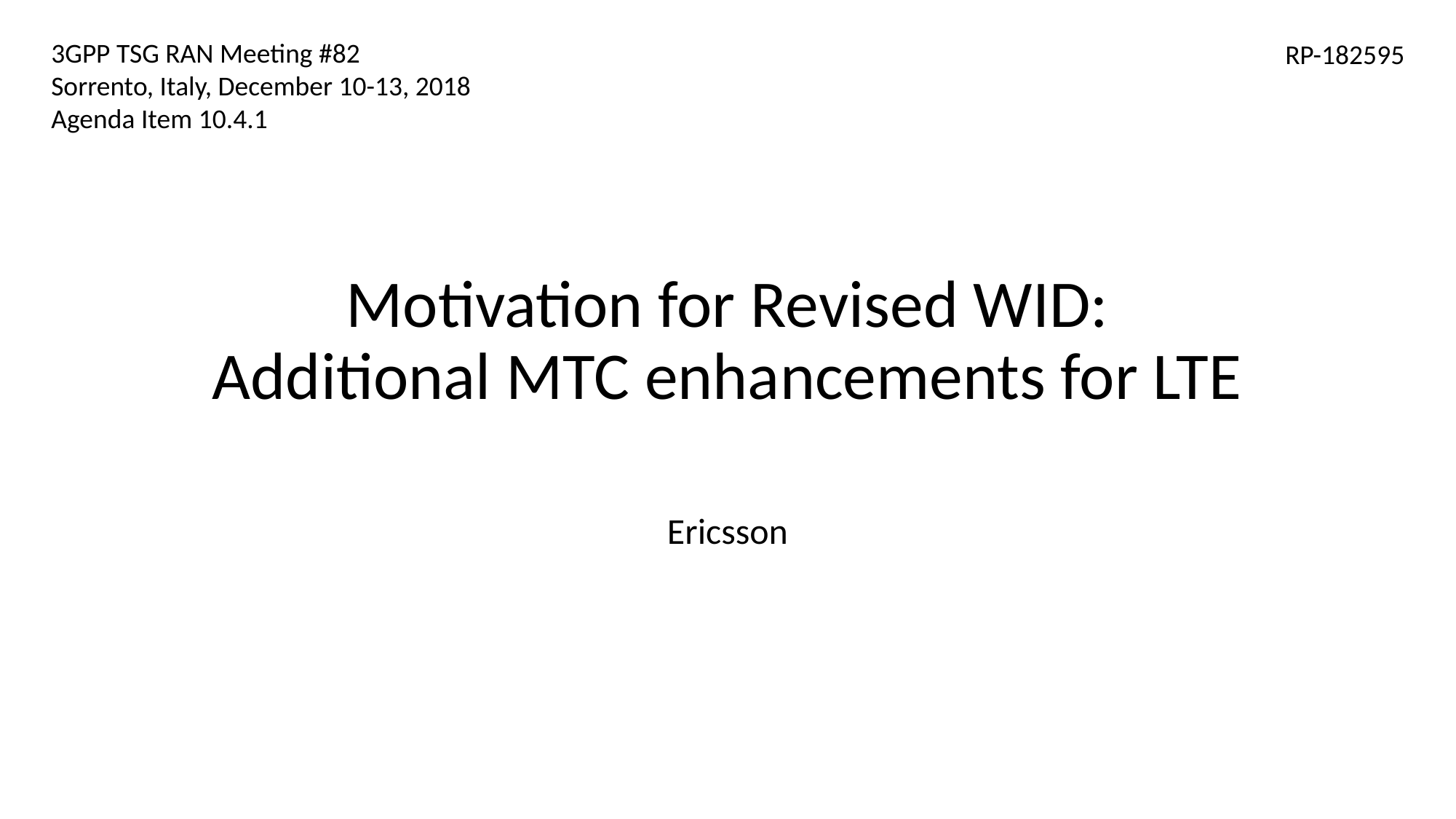

3GPP TSG RAN Meeting #82
Sorrento, Italy, December 10-13, 2018
Agenda Item 10.4.1
RP-182595
# Motivation for Revised WID: Additional MTC enhancements for LTE
Ericsson